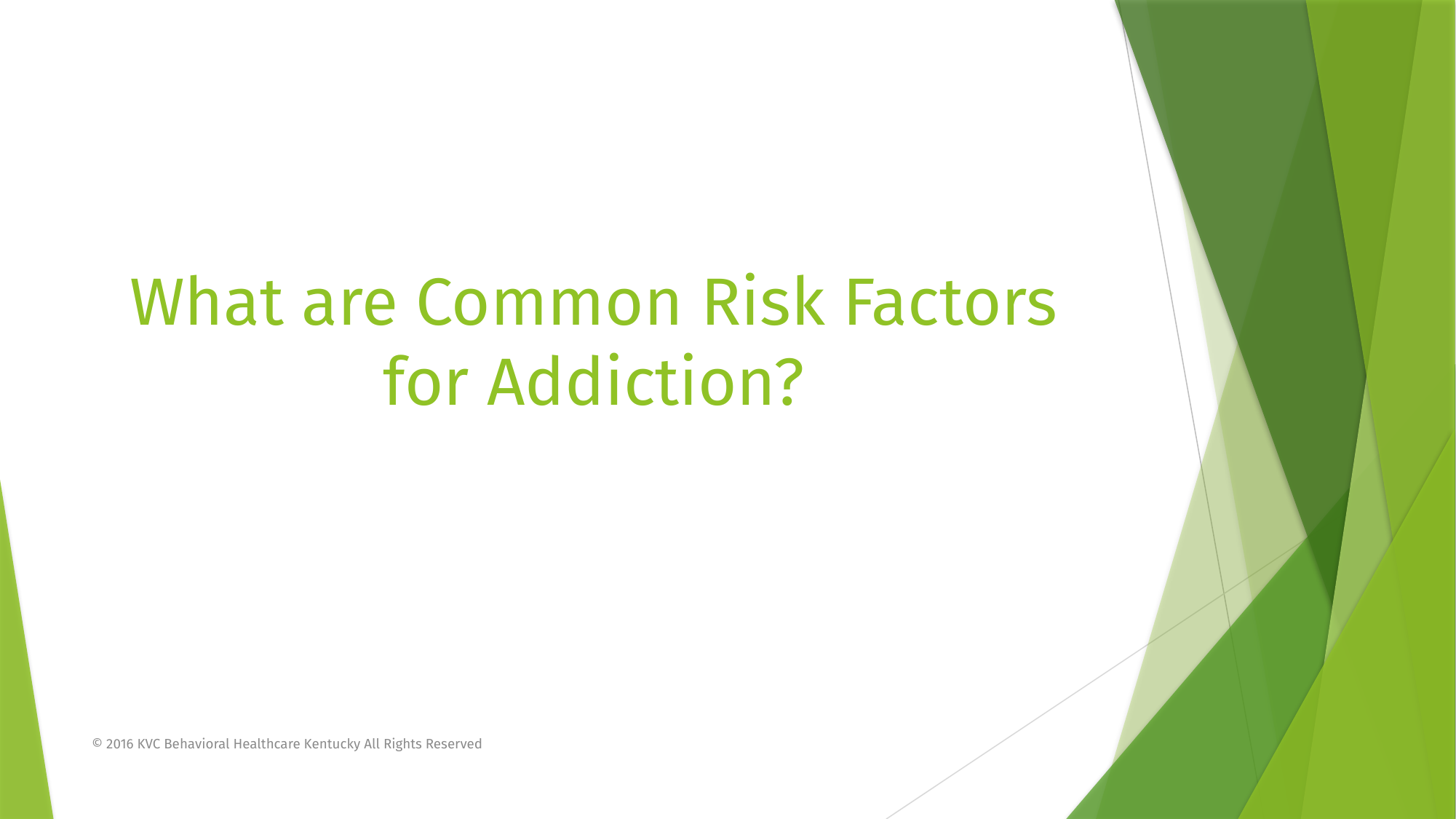

# What are Common Risk Factors for Addiction?

© 2016 KVC Behavioral Healthcare Kentucky All Rights Reserved